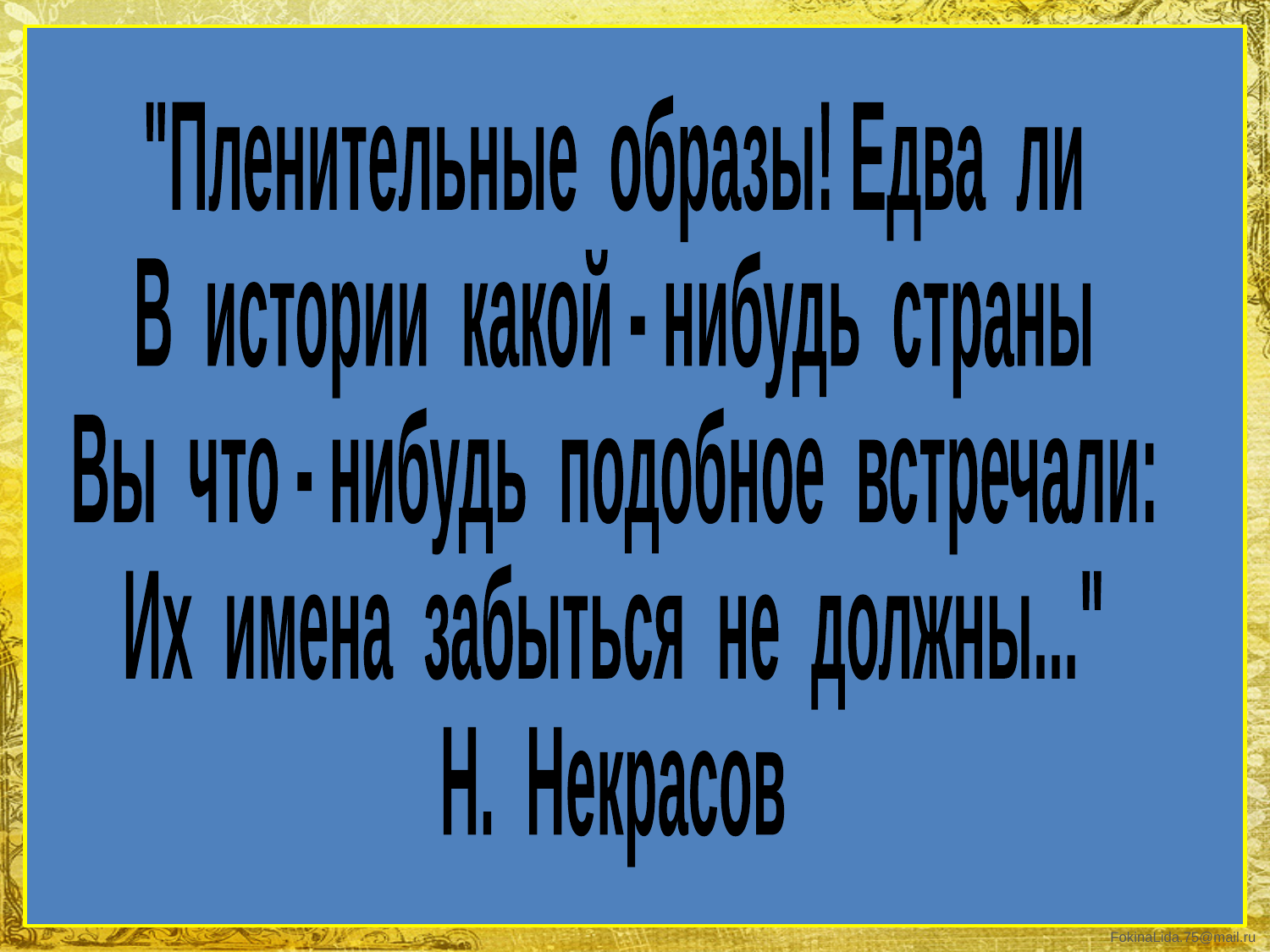

"Пленительные  образы! Едва  ли
В  истории  какой - нибудь  страны
Вы  что - нибудь  подобное  встречали:
Их  имена  забыться  не  должны..."
Н.  Некрасов